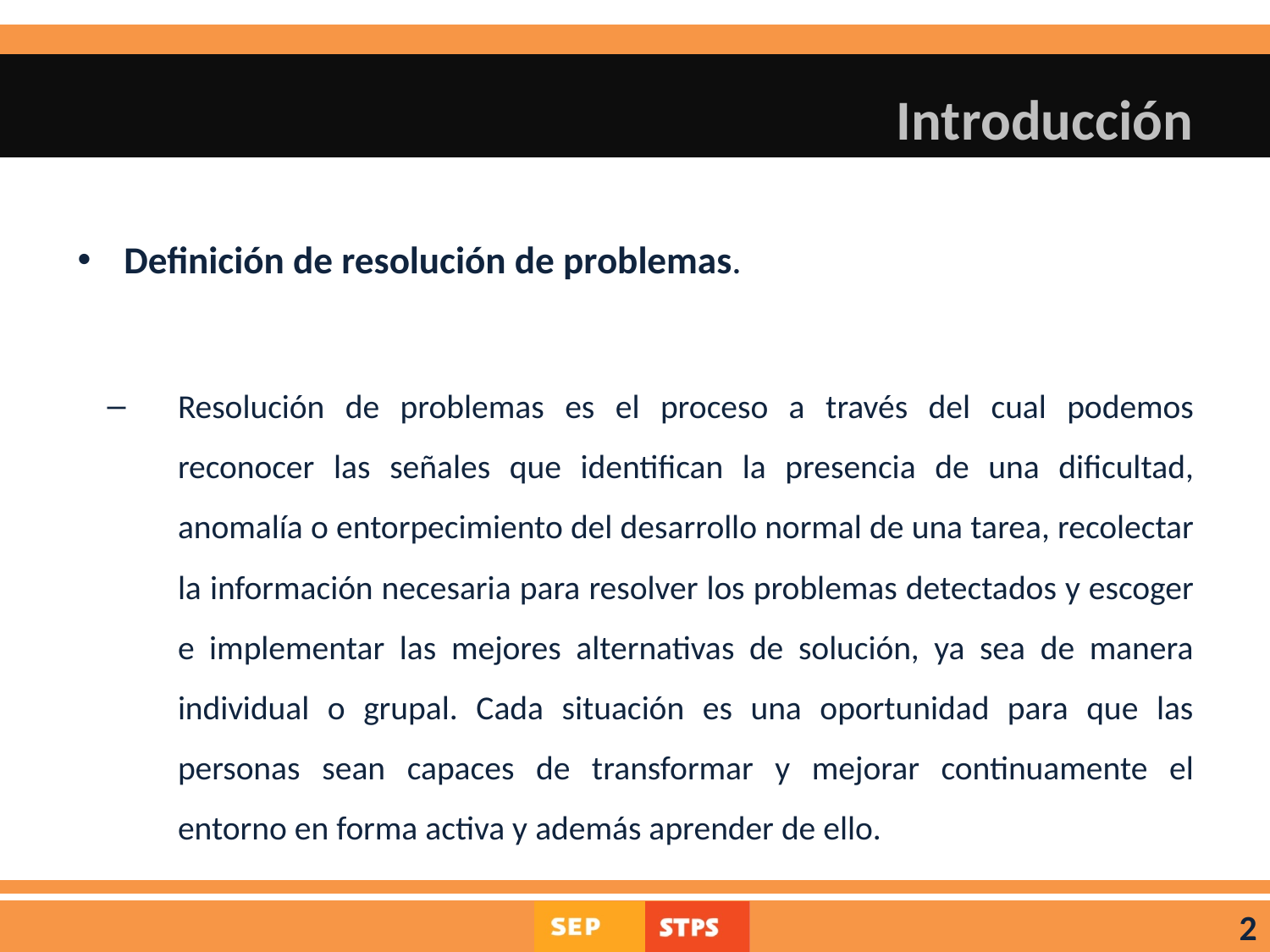

# Introducción
Definición de resolución de problemas.

Resolución de problemas es el proceso a través del cual podemos reconocer las señales que identifican la presencia de una dificultad, anomalía o entorpecimiento del desarrollo normal de una tarea, recolectar la información necesaria para resolver los problemas detectados y escoger e implementar las mejores alternativas de solución, ya sea de manera individual o grupal. Cada situación es una oportunidad para que las personas sean capaces de transformar y mejorar continuamente el entorno en forma activa y además aprender de ello.
2